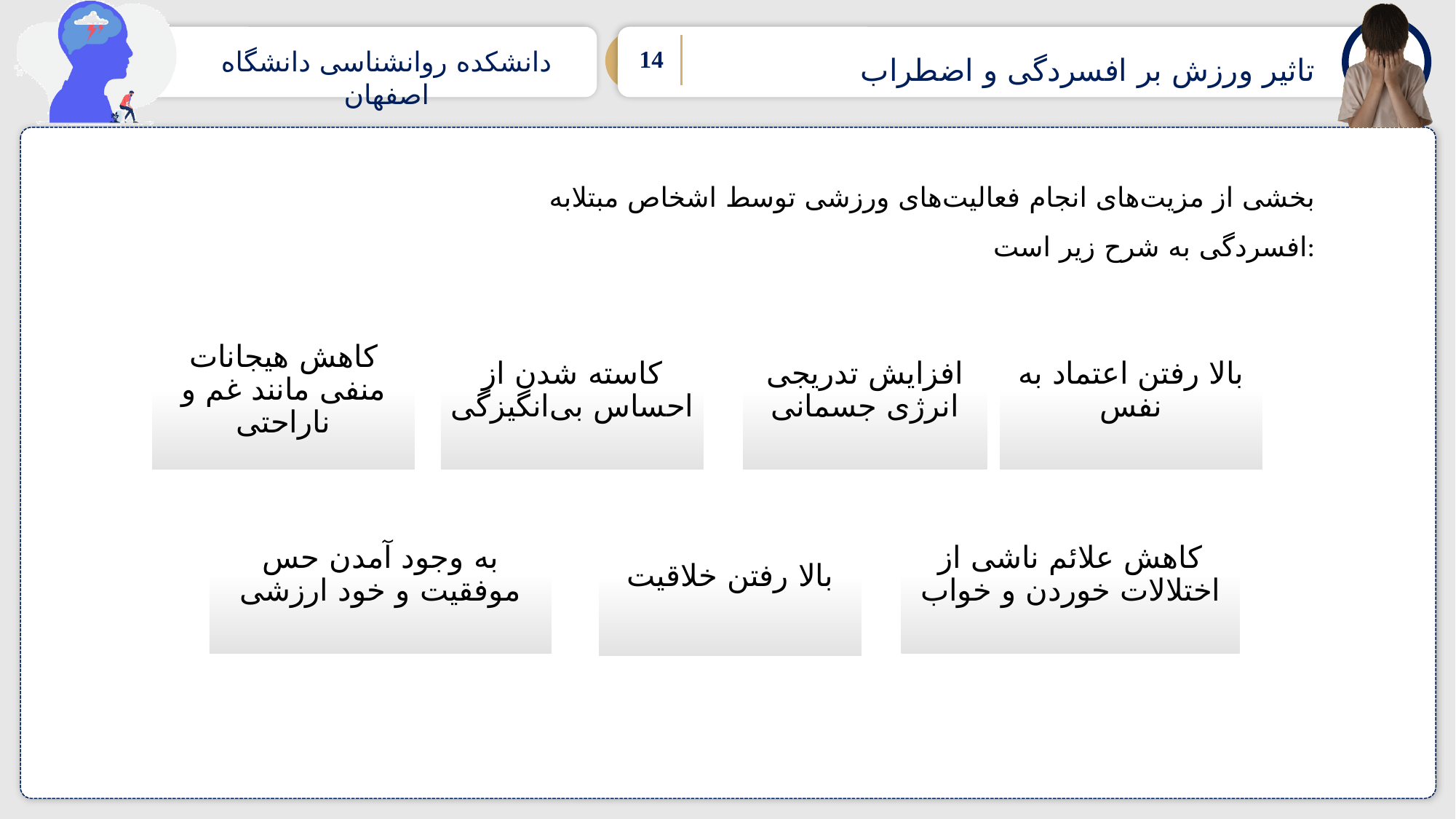

دانشکده روانشناسی دانشگاه اصفهان
تاثیر ورزش بر افسردگی و اضطراب

بخشی از مزیت‌های انجام فعالیت‌های ورزشی توسط اشخاص مبتلابه افسردگی به شرح زیر است:
کاهش هیجانات منفی مانند غم و ناراحتی
کاسته شدن از احساس بی‌انگیزگی
افزایش تدریجی انرژی جسمانی
بالا رفتن اعتماد به نفس
به وجود آمدن حس موفقیت و خود ارزشی
بالا رفتن خلاقیت
کاهش علائم ناشی از اختلالات خوردن و خواب